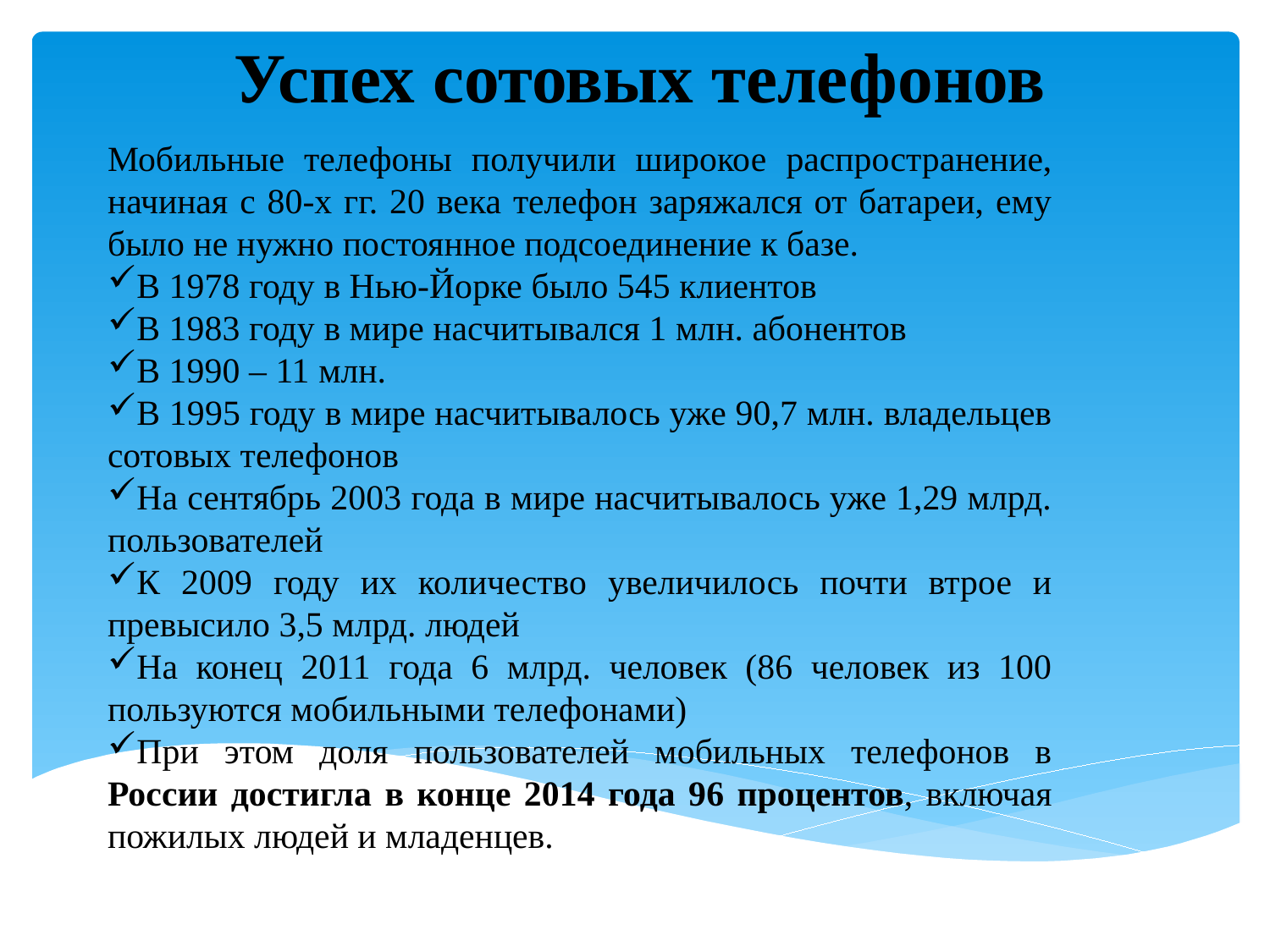

Успех сотовых телефонов
Мобильные телефоны получили широкое распространение, начиная с 80-х гг. 20 века телефон заряжался от батареи, ему было не нужно постоянное подсоединение к базе.
В 1978 году в Нью-Йорке было 545 клиентов
В 1983 году в мире насчитывался 1 млн. абонентов
В 1990 – 11 млн.
В 1995 году в мире насчитывалось уже 90,7 млн. владельцев сотовых телефонов
На сентябрь 2003 года в мире насчитывалось уже 1,29 млрд. пользователей
К 2009 году их количество увеличилось почти втрое и превысило 3,5 млрд. людей
На конец 2011 года 6 млрд. человек (86 человек из 100 пользуются мобильными телефонами)
При этом доля пользователей мобильных телефонов в России достигла в конце 2014 года 96 процентов, включая пожилых людей и младенцев.